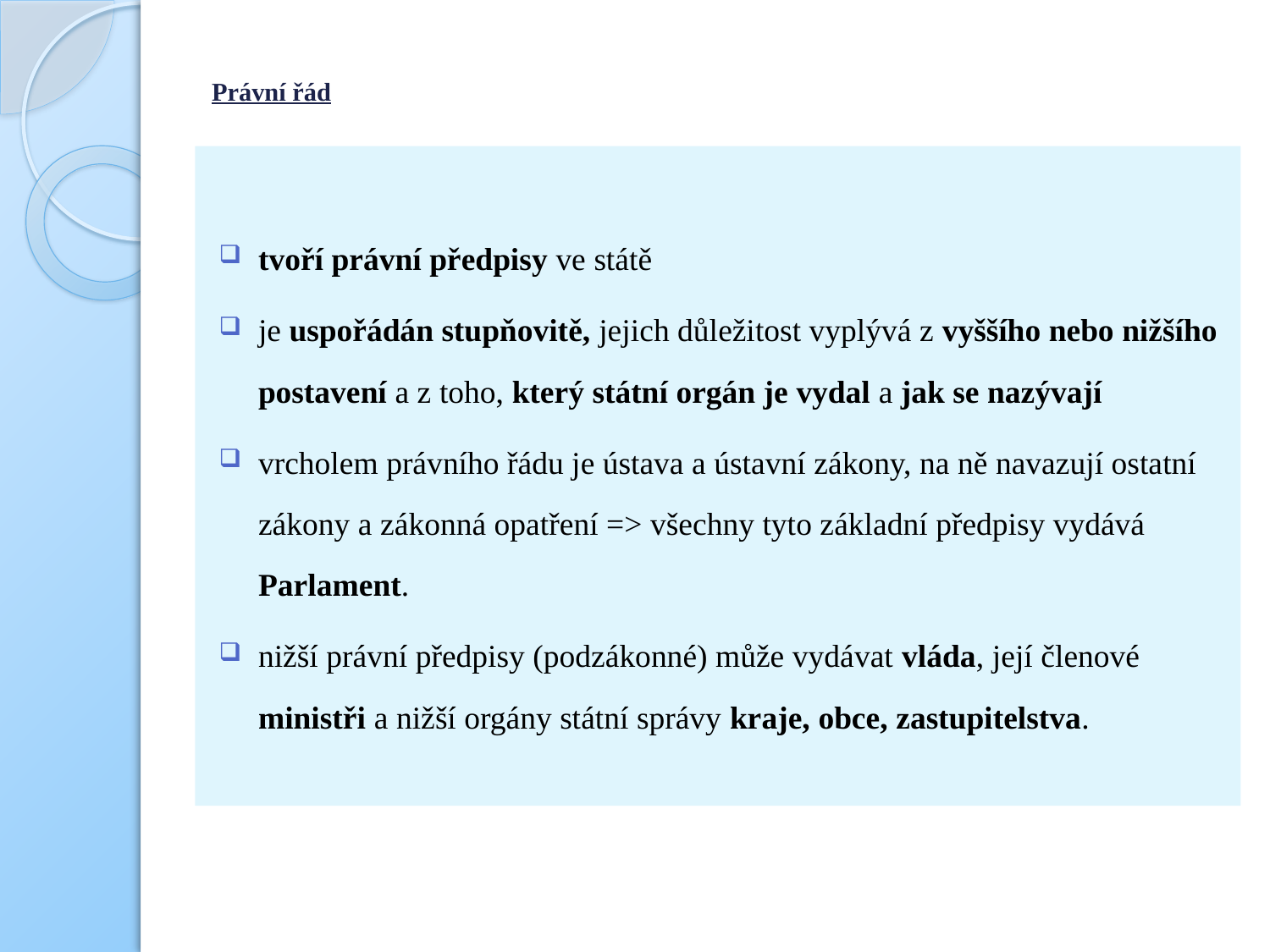

# Právní řád

tvoří právní předpisy ve státě
je uspořádán stupňovitě, jejich důležitost vyplývá z vyššího nebo nižšího postavení a z toho, který státní orgán je vydal a jak se nazývají
vrcholem právního řádu je ústava a ústavní zákony, na ně navazují ostatní zákony a zákonná opatření => všechny tyto základní předpisy vydává Parlament.
nižší právní předpisy (podzákonné) může vydávat vláda, její členové ministři a nižší orgány státní správy kraje, obce, zastupitelstva.